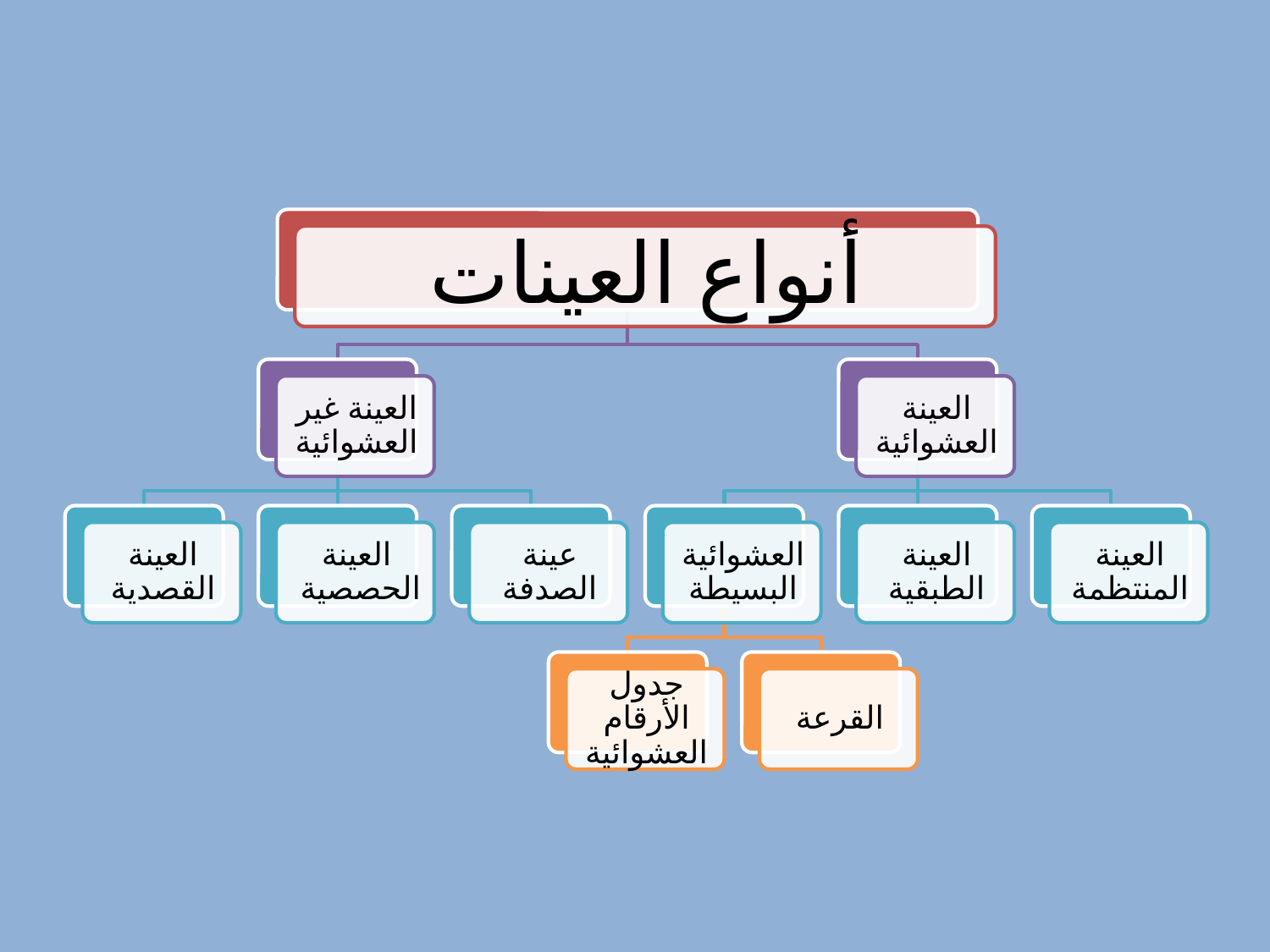

أنواع العينات
العينة غير العشوائية
العينة القصدية
العينة الحصصية
عينة الصدفة
العينة العشوائية
العشوائية البسيطة
جدول الأرقام العشوائية
القرعة
العينة الطبقية
العينة المنتظمة